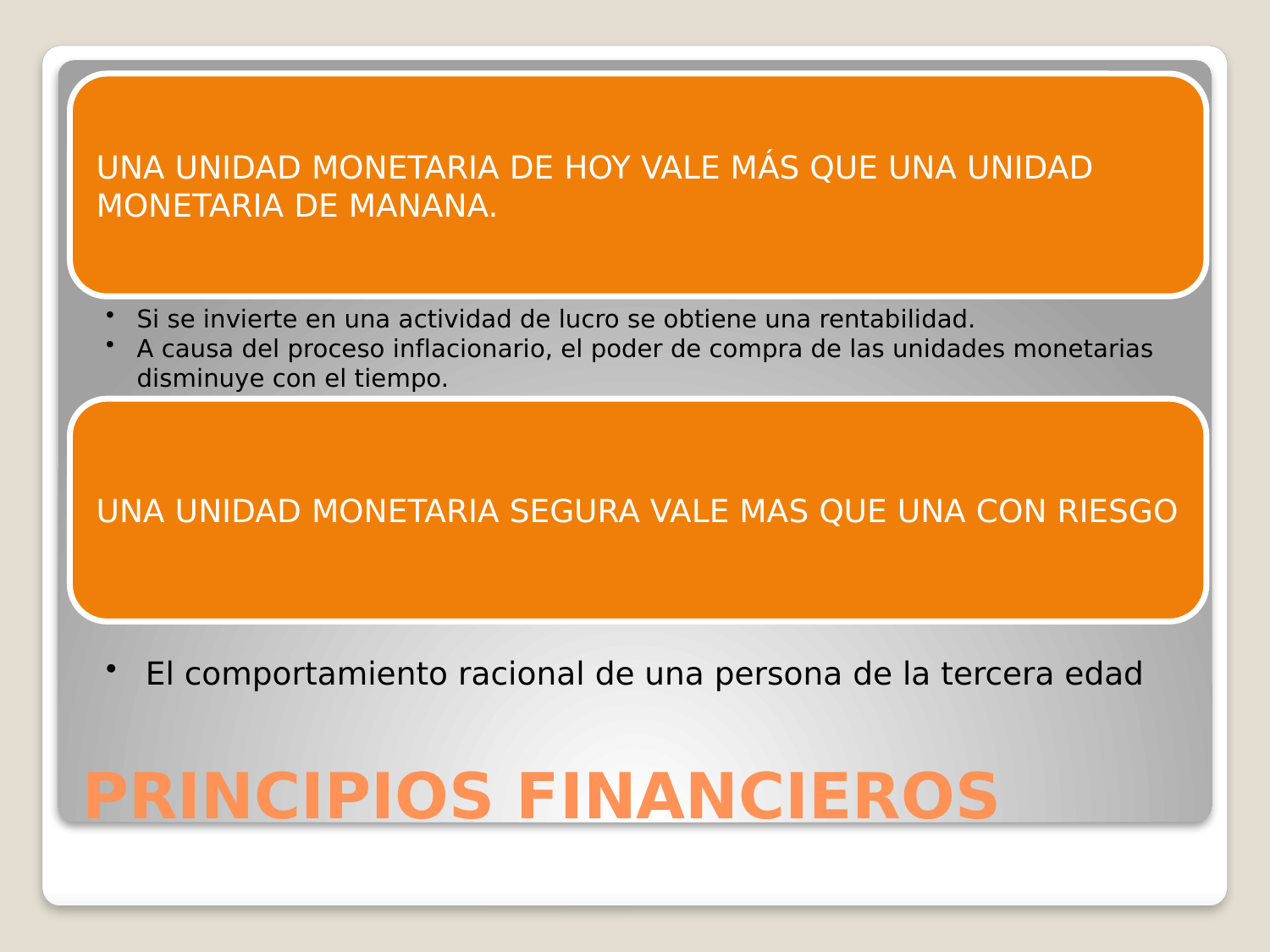

UNA UNIDAD MONETARIA DE HOY VALE MÁS QUE UNA UNIDAD MONETARIA DE MANANA.
UNA UNIDAD MONETARIA SEGURA VALE MAS QUE UNA CON RIESGO
El comportamiento racional de una persona de la tercera edad
A causa del proceso inflacionario, el poder de compra de las unidades monetarias disminuye con el tiempo.
Si se invierte en una actividad de lucro se obtiene una rentabilidad.
# PRINCIPIOS FINANCIEROS